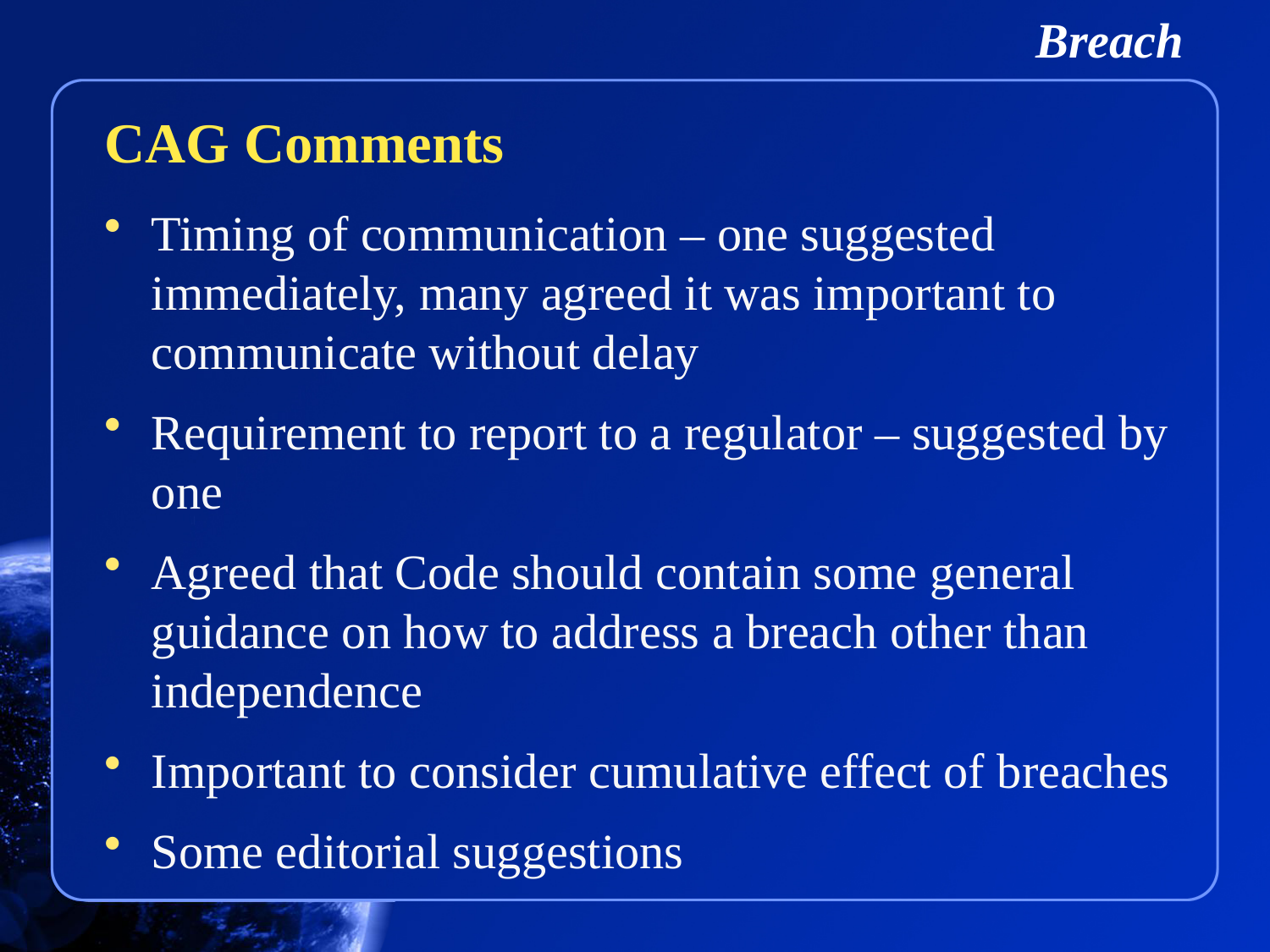

# Breach
CAG Comments
Timing of communication – one suggested immediately, many agreed it was important to communicate without delay
Requirement to report to a regulator – suggested by one
Agreed that Code should contain some general guidance on how to address a breach other than independence
Important to consider cumulative effect of breaches
Some editorial suggestions